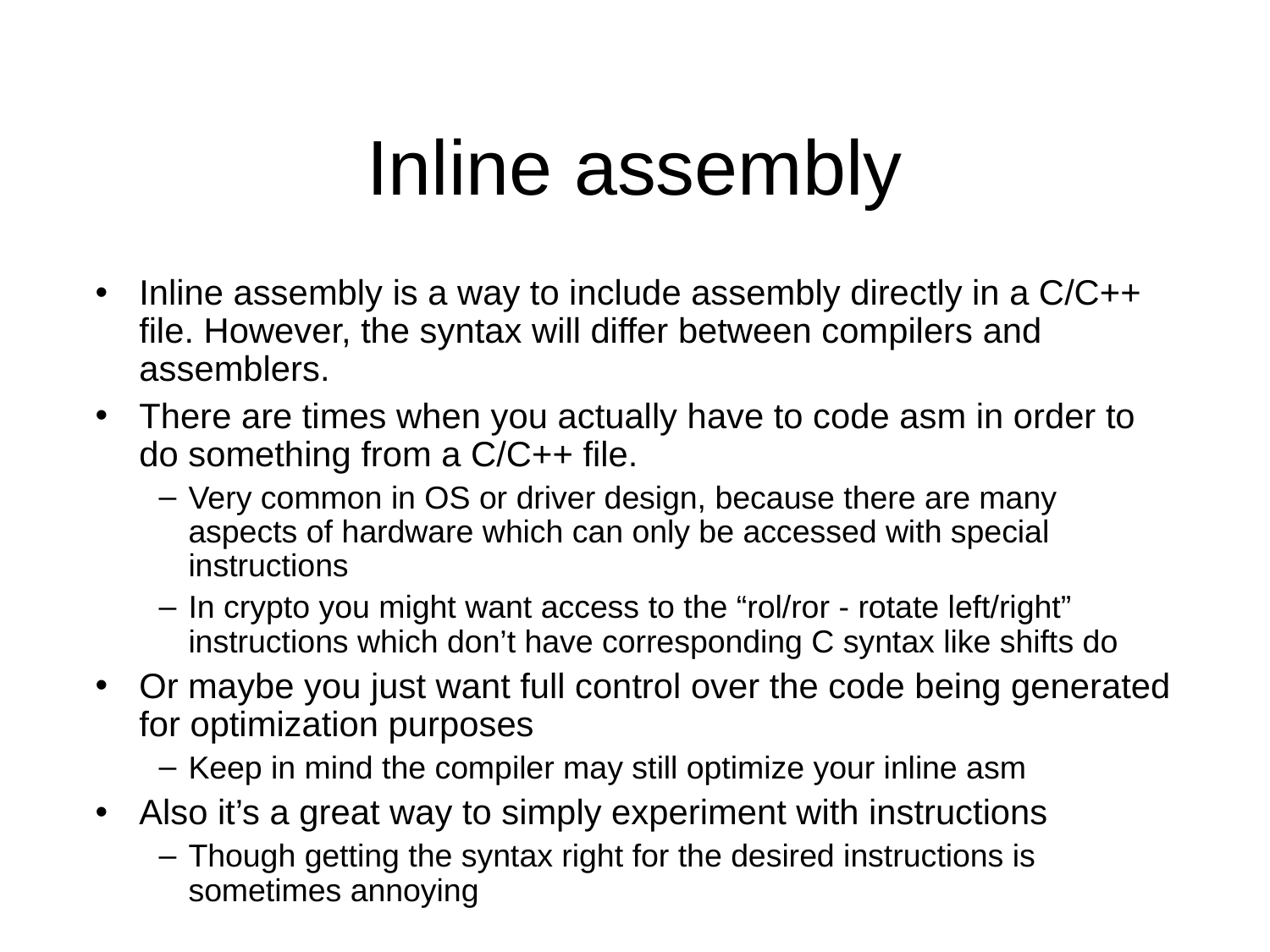

Inline assembly
Inline assembly is a way to include assembly directly in a C/C++ file. However, the syntax will differ between compilers and assemblers.
There are times when you actually have to code asm in order to do something from a C/C++ file.
Very common in OS or driver design, because there are many aspects of hardware which can only be accessed with special instructions
In crypto you might want access to the “rol/ror - rotate left/right” instructions which don’t have corresponding C syntax like shifts do
Or maybe you just want full control over the code being generated for optimization purposes
Keep in mind the compiler may still optimize your inline asm
Also it’s a great way to simply experiment with instructions
Though getting the syntax right for the desired instructions is sometimes annoying